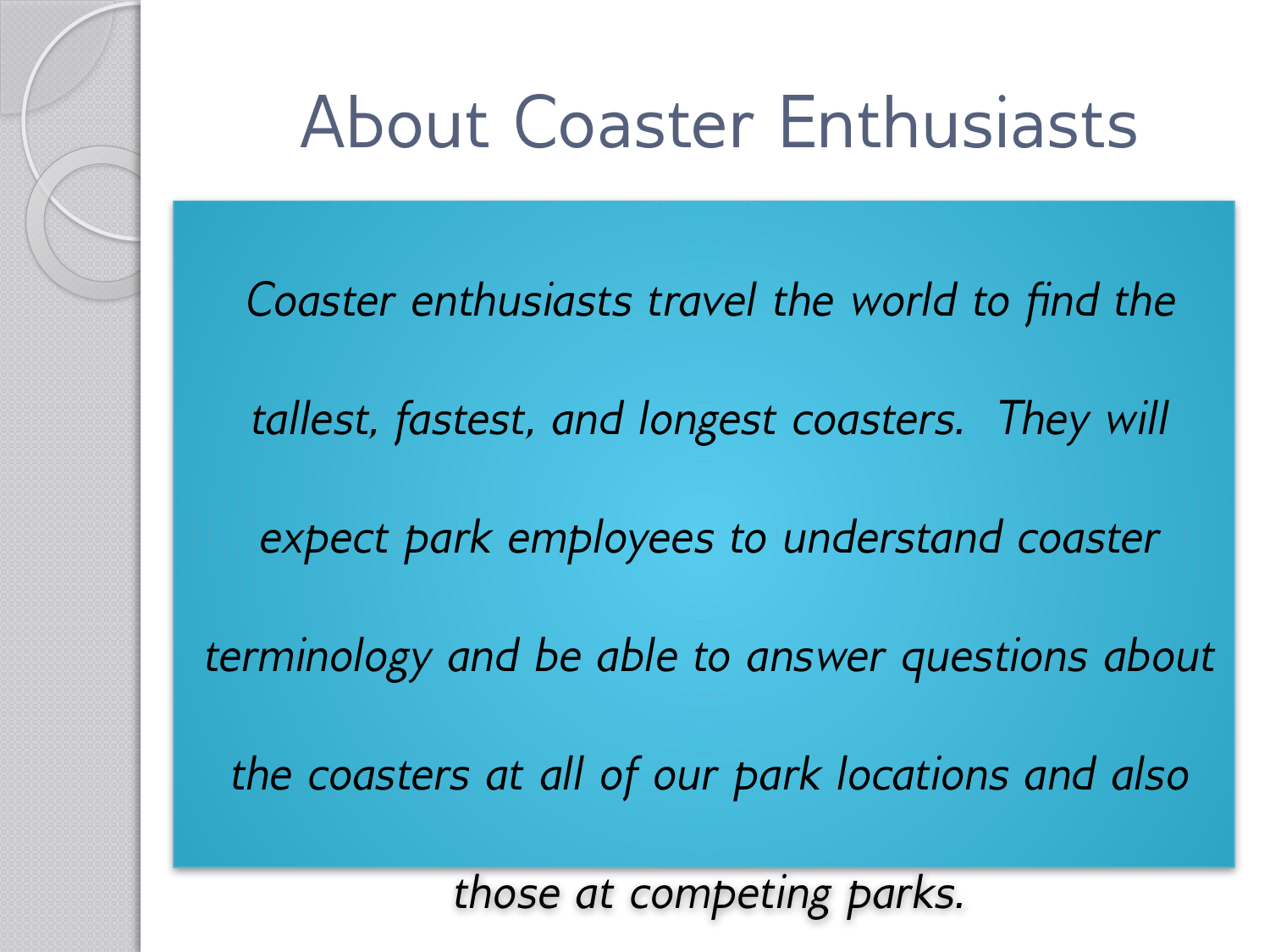

# About Coaster Enthusiasts
Coaster enthusiasts travel the world to find the tallest, fastest, and longest coasters.  They will expect park employees to understand coaster terminology and be able to answer questions about the coasters at all of our park locations and also those at competing parks.